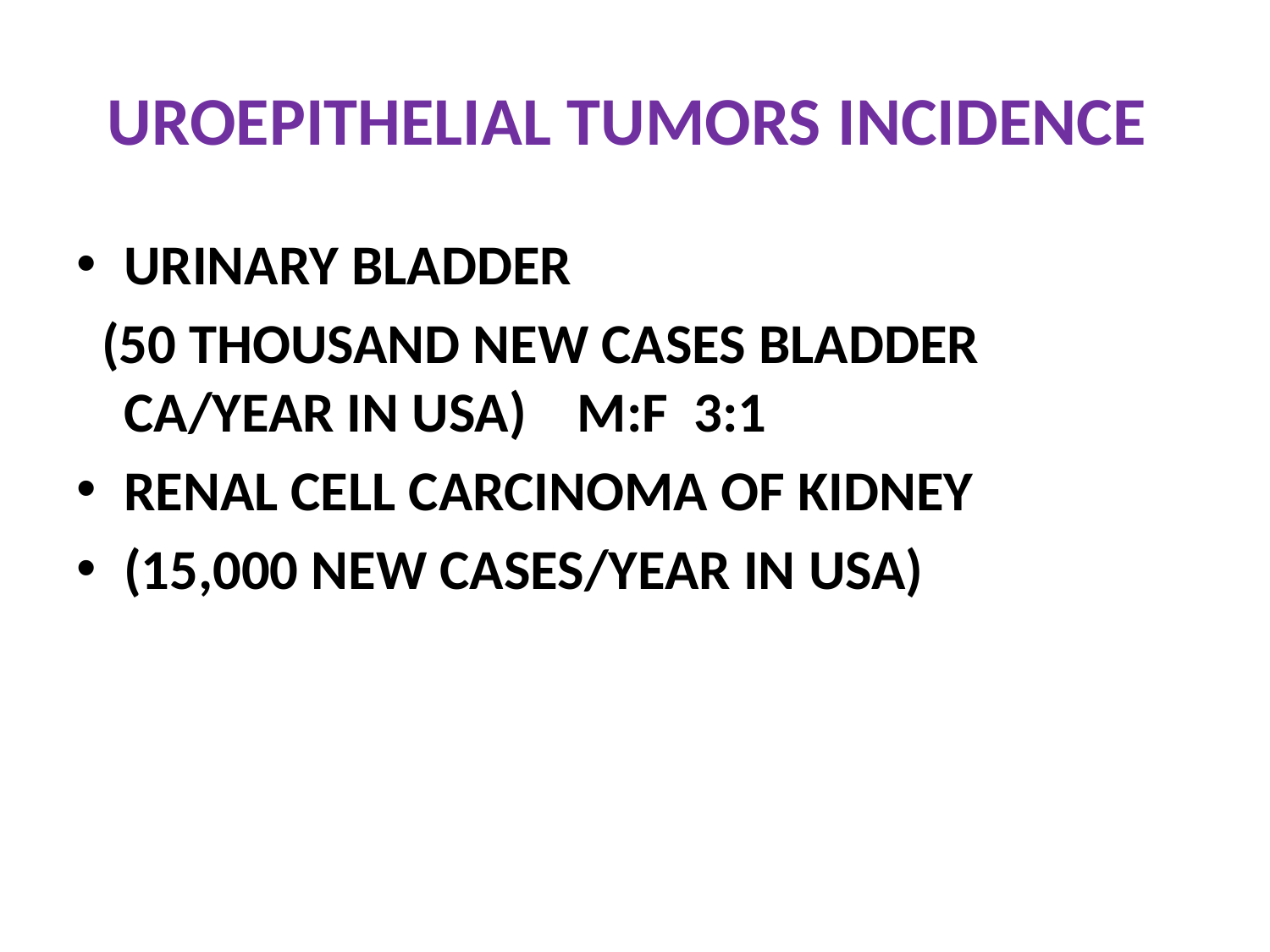

# UROEPITHELIAL TUMORS INCIDENCE
URINARY BLADDER
  (50 THOUSAND NEW CASES BLADDER CA/YEAR IN USA)    M:F  3:1
RENAL CELL CARCINOMA OF KIDNEY
(15,000 NEW CASES/YEAR IN USA)